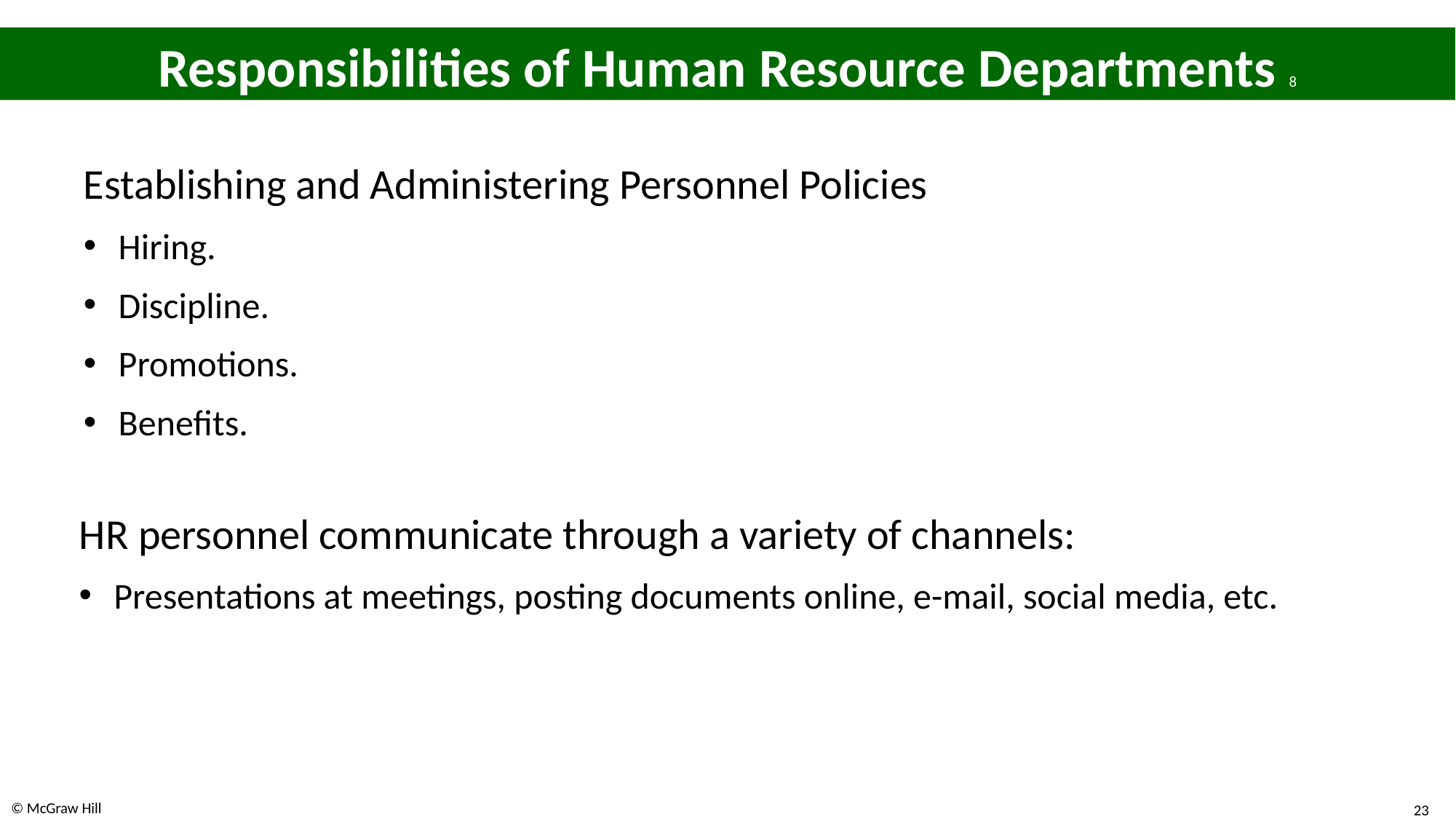

# Responsibilities of Human Resource Departments 8
Establishing and Administering Personnel Policies
Hiring.
Discipline.
Promotions.
Benefits.
H R personnel communicate through a variety of channels:
Presentations at meetings, posting documents online, e-mail, social media, etc.